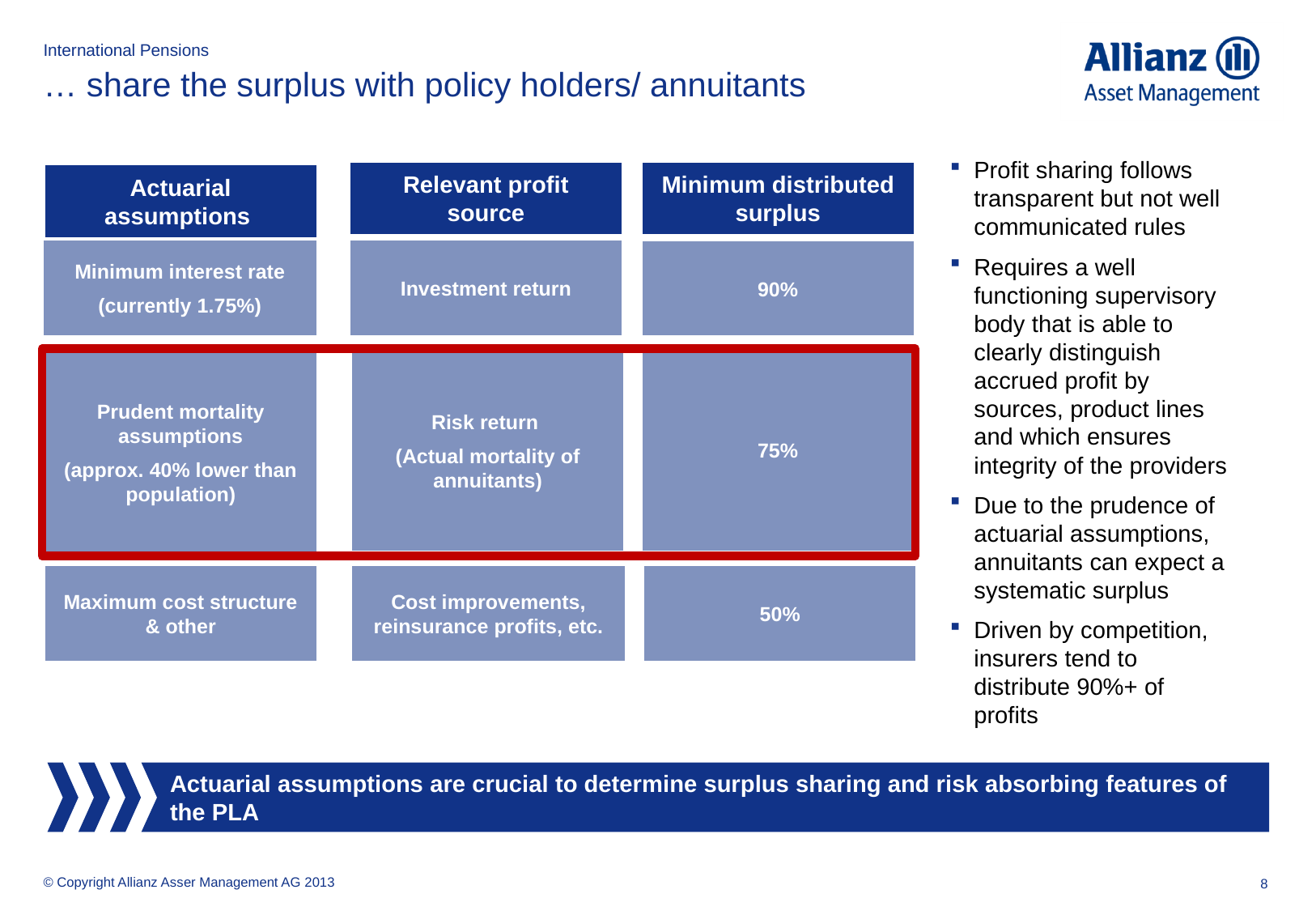

# … share the surplus with policy holders/ annuitants
Profit sharing follows transparent but not well communicated rules
Requires a well functioning supervisory body that is able to clearly distinguish accrued profit by sources, product lines and which ensures integrity of the providers
Due to the prudence of actuarial assumptions, annuitants can expect a systematic surplus
Driven by competition, insurers tend to distribute 90%+ of profits

Relevant profit source
Minimum distributed surplus
Actuarial assumptions
Minimum interest rate
(currently 1.75%)
Investment return
90%
75%

Prudent mortality assumptions
(approx. 40% lower than population)
Risk return
(Actual mortality of annuitants)
Maximum cost structure & other
Cost improvements, reinsurance profits, etc.
50%
Actuarial assumptions are crucial to determine surplus sharing and risk absorbing features of the PLA

© Copyright Allianz Asser Management AG 2013
8